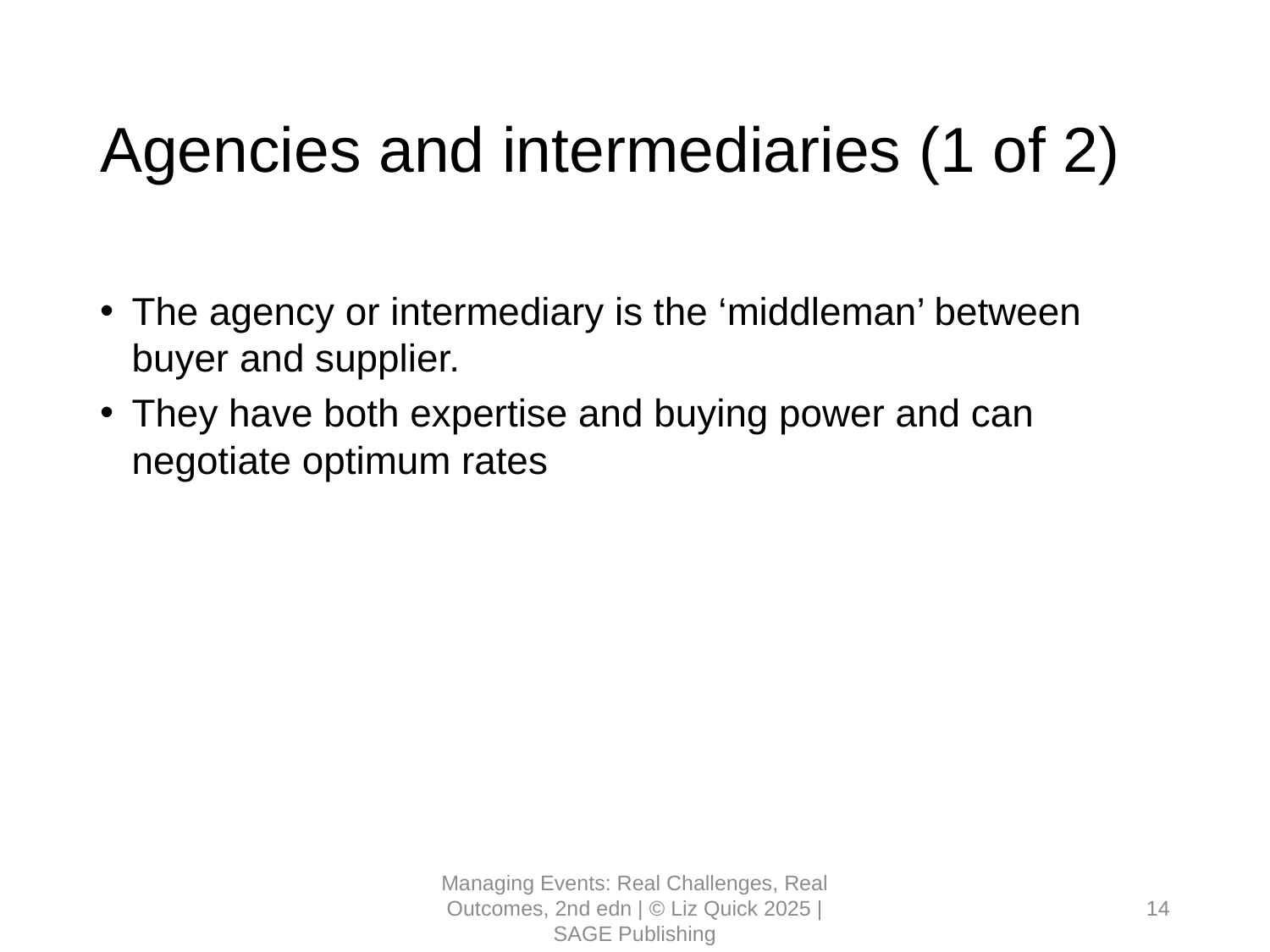

# Agencies and intermediaries (1 of 2)
The agency or intermediary is the ‘middleman’ between buyer and supplier.
They have both expertise and buying power and can negotiate optimum rates
Managing Events: Real Challenges, Real Outcomes, 2nd edn | © Liz Quick 2025 | SAGE Publishing
14